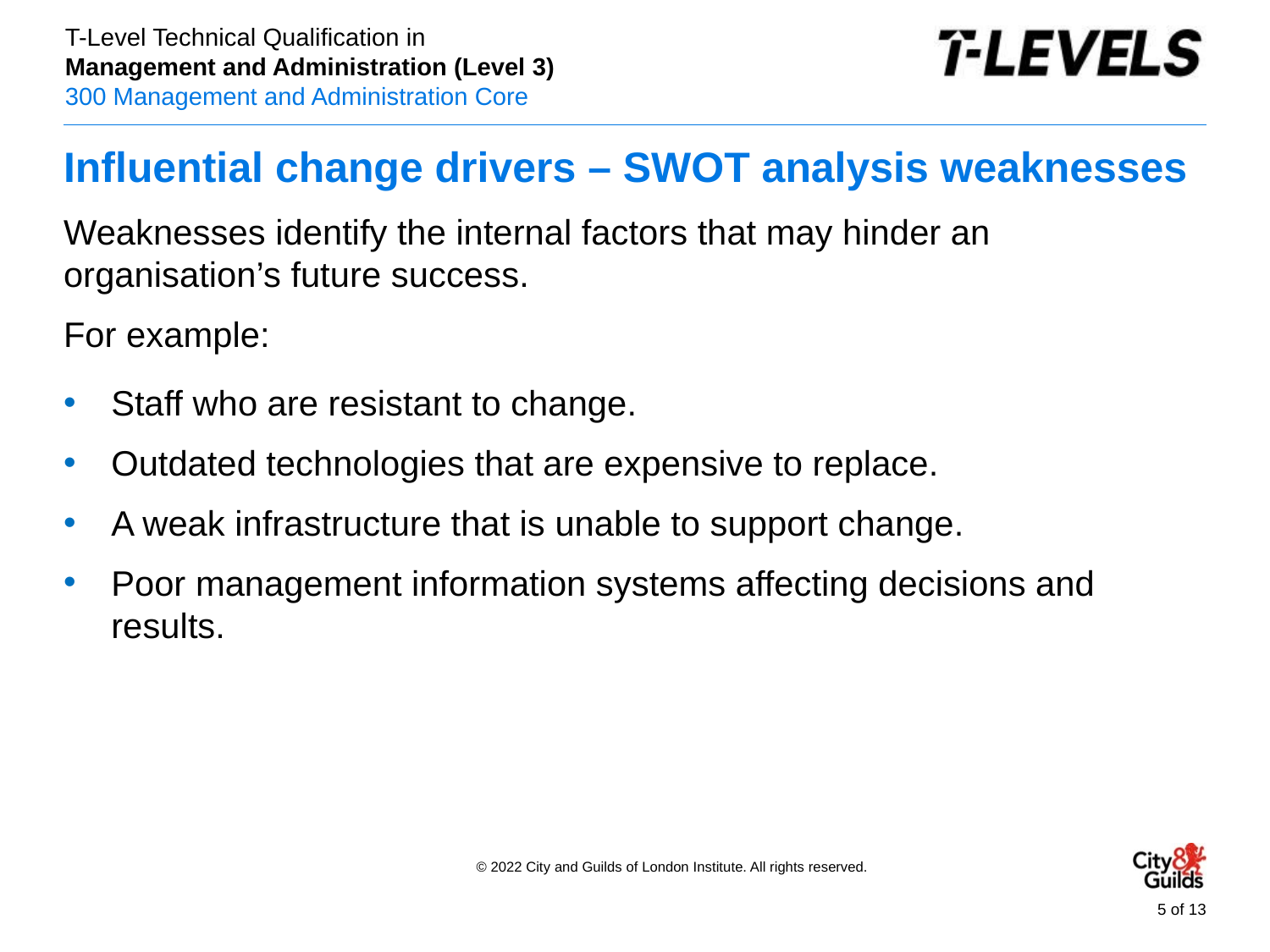

# Influential change drivers – SWOT analysis weaknesses
Weaknesses identify the internal factors that may hinder an organisation’s future success.
For example:
Staff who are resistant to change.
Outdated technologies that are expensive to replace.
A weak infrastructure that is unable to support change.
Poor management information systems affecting decisions and results.